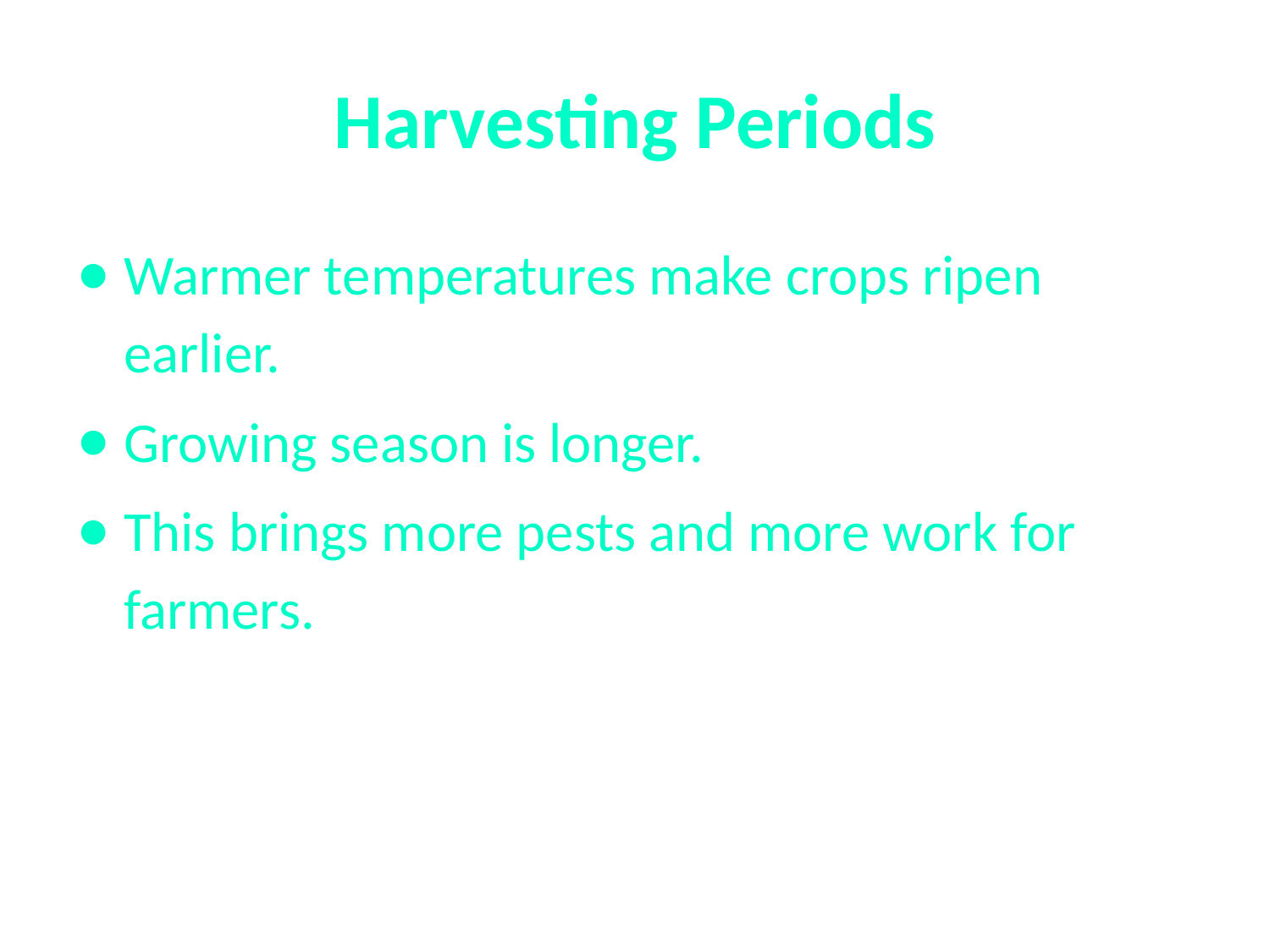

# Harvesting Periods
Warmer temperatures make crops ripen earlier.
Growing season is longer.
This brings more pests and more work for farmers.